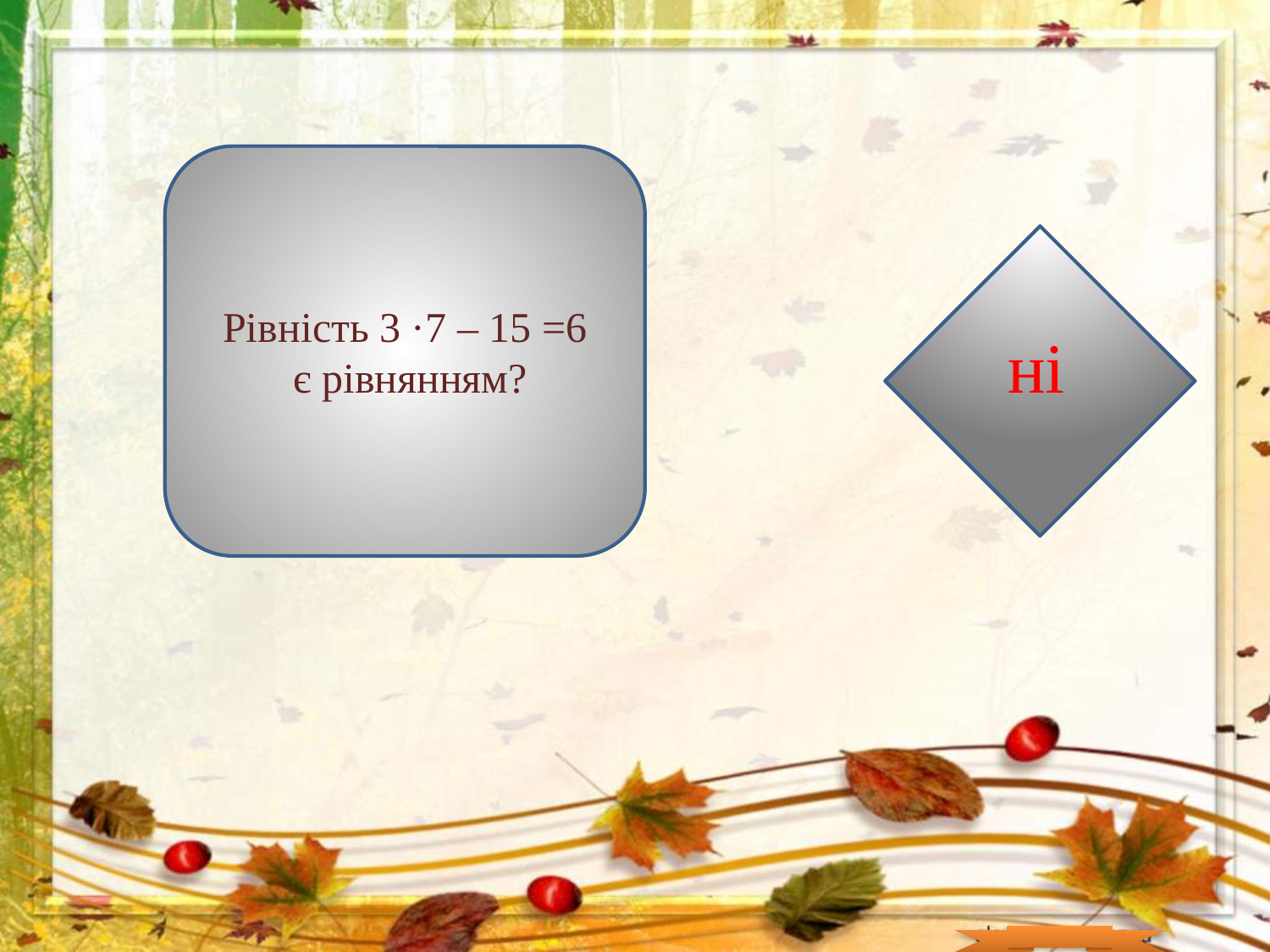

Рівність 3 ·7 – 15 =6
 є рівнянням?

ні